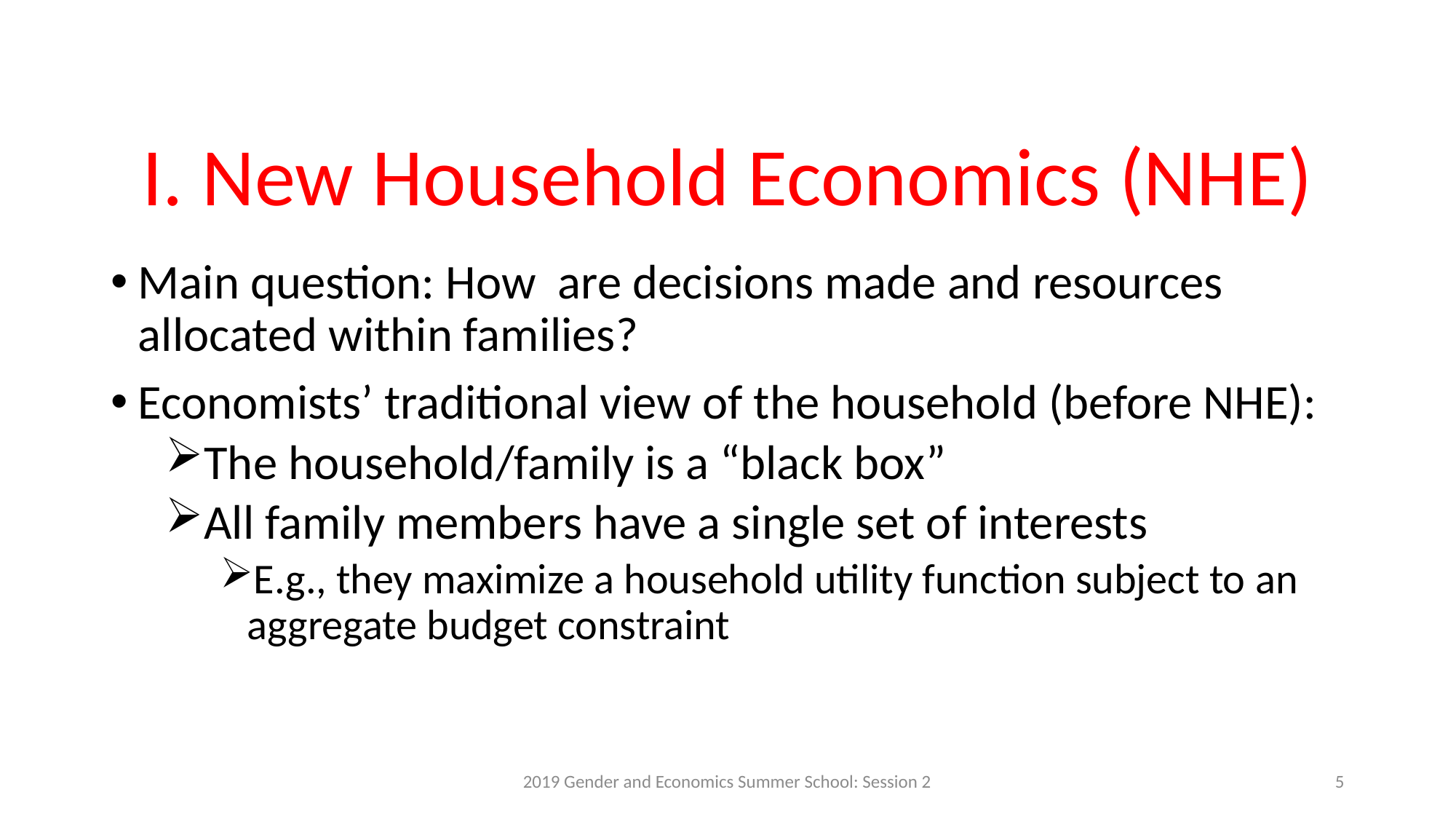

# I. New Household Economics (NHE)
Main question: How  are decisions made and resources allocated within families?
Economists’ traditional view of the household (before NHE):
The household/family is a “black box”
All family members have a single set of interests
E.g., they maximize a household utility function subject to an aggregate budget constraint

2019 Gender and Economics Summer School: Session 2
5